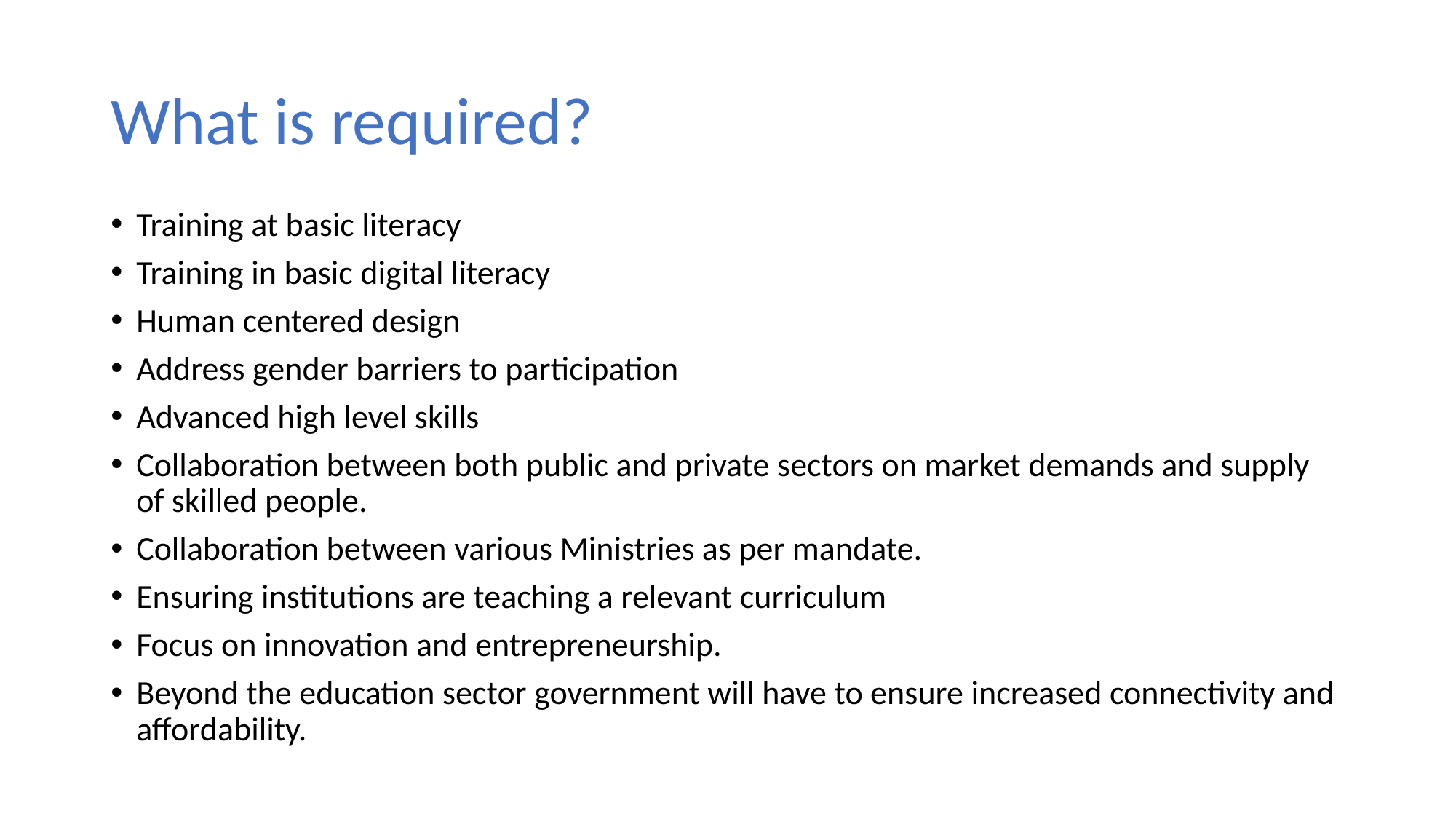

# What is required?
Training at basic literacy
Training in basic digital literacy
Human centered design
Address gender barriers to participation
Advanced high level skills
Collaboration between both public and private sectors on market demands and supply of skilled people.
Collaboration between various Ministries as per mandate.
Ensuring institutions are teaching a relevant curriculum
Focus on innovation and entrepreneurship.
Beyond the education sector government will have to ensure increased connectivity and affordability.